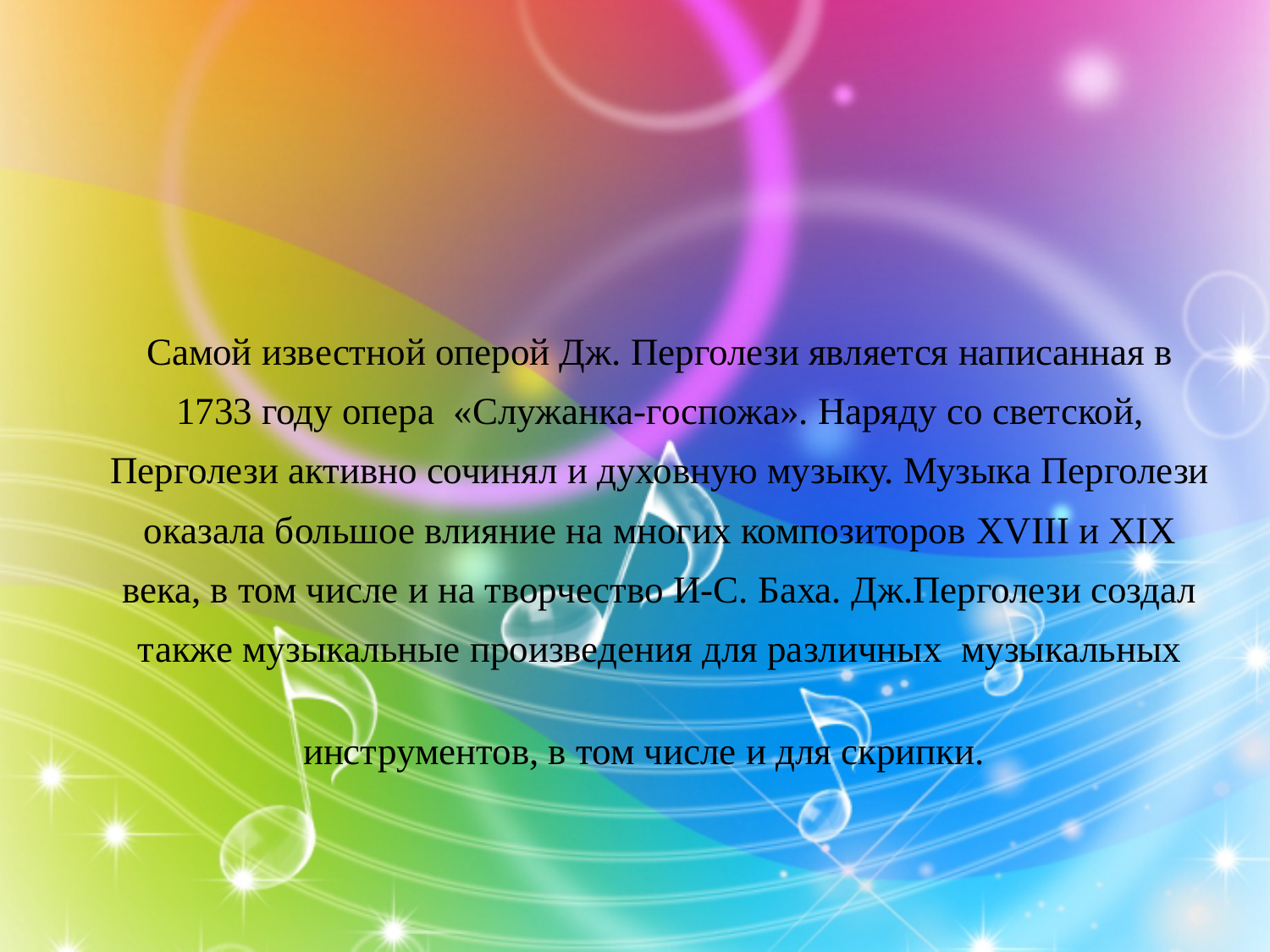

# Самой известной оперой Дж. Перголези является написанная в 1733 году опера  «Служанка-госпожа». Наряду со светской, Перголези активно сочинял и духовную музыку. Музыка Перголези оказала большое влияние на многих композиторов XVIII и XIX века, в том числе и на творчество И-С. Баха. Дж.Перголези создал также музыкальные произведения для различных  музыкальных инструментов, в том числе и для скрипки.